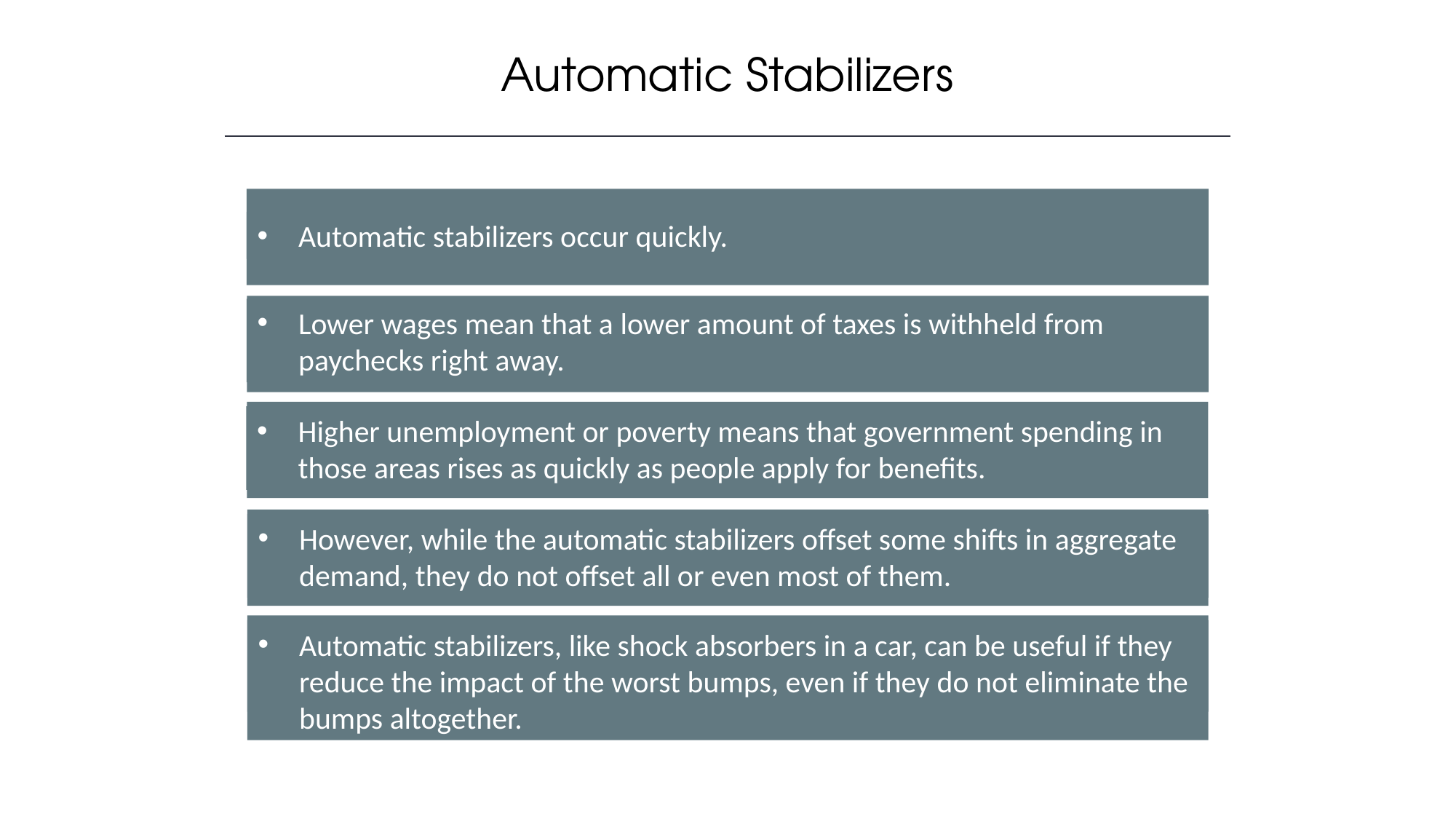

Automatic Stabilizers
HAWKES LEARNING

Automatic stabilizers occur quickly.

Lower wages mean that a lower amount of taxes is withheld from paychecks right away.

Higher unemployment or poverty means that government spending in those areas rises as quickly as people apply for benefits.

However, while the automatic stabilizers offset some shifts in aggregate demand, they do not offset all or even most of them.

Automatic stabilizers, like shock absorbers in a car, can be useful if they reduce the impact of the worst bumps, even if they do not eliminate the bumps altogether.